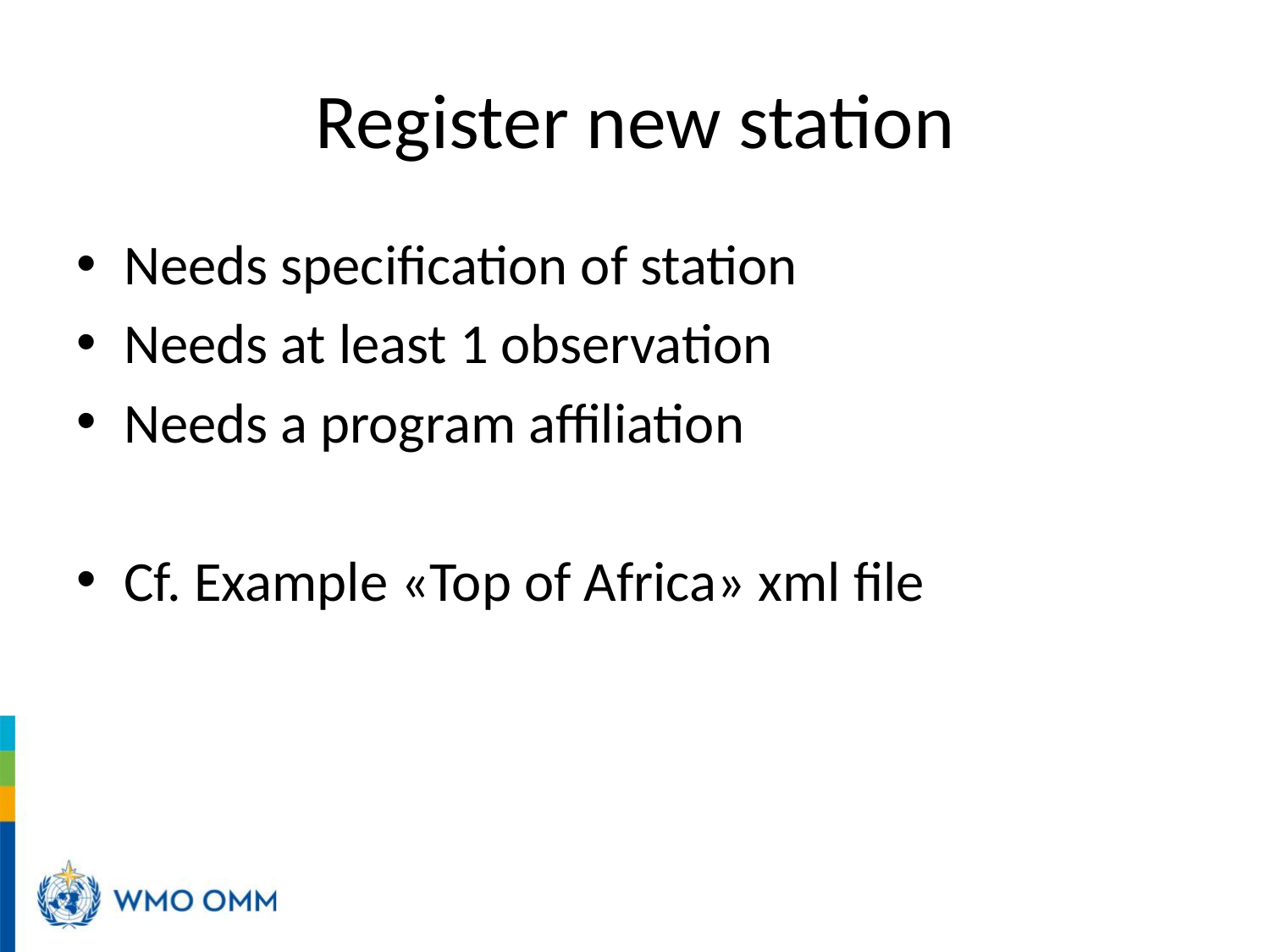

# Register new station
Needs specification of station
Needs at least 1 observation
Needs a program affiliation

Cf. Example «Top of Africa» xml file